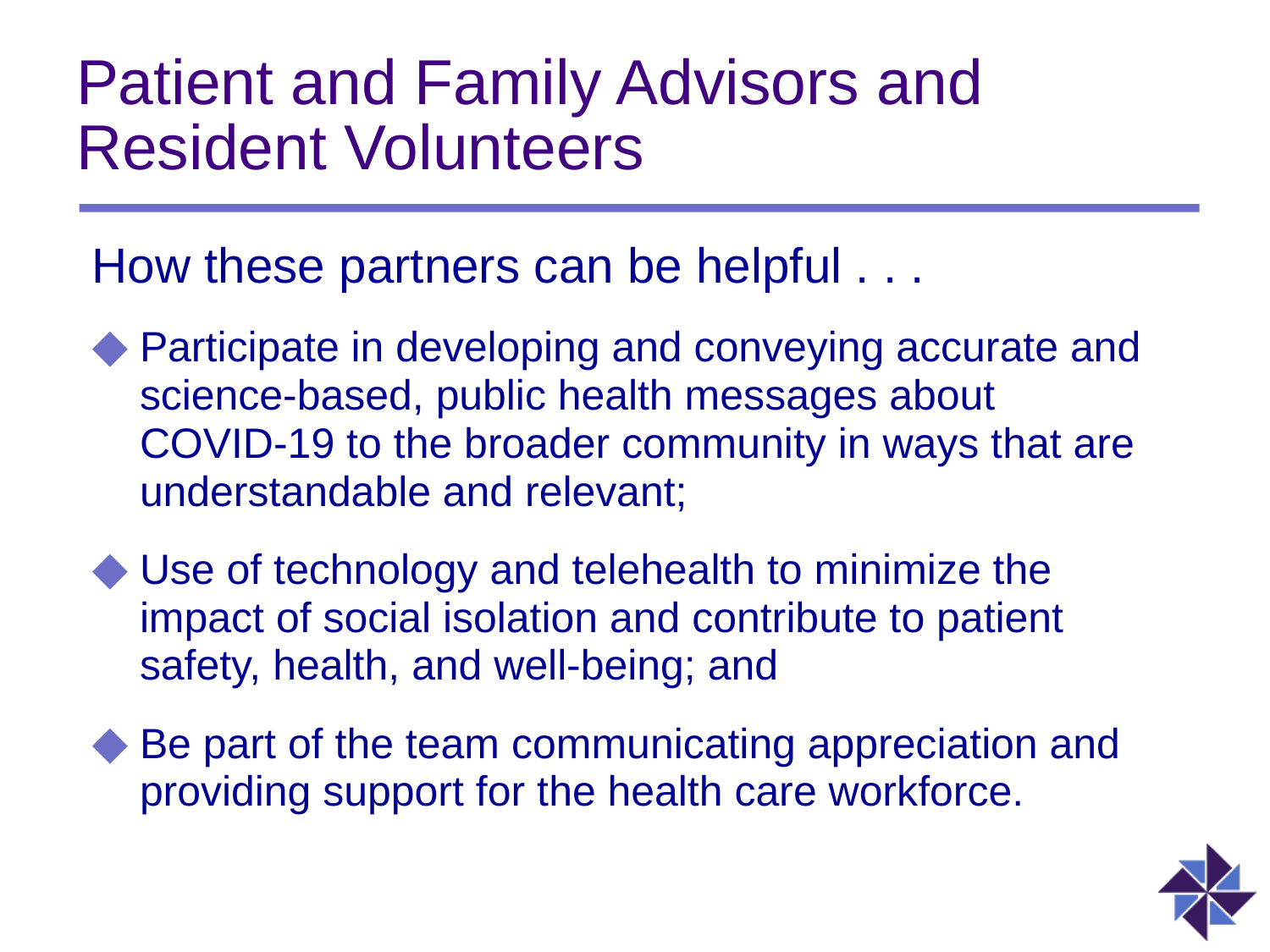

# Patient and Family Advisors and Resident Volunteers

How these partners can be helpful . . .
Participate in developing and conveying accurate and science-based, public health messages about COVID-19 to the broader community in ways that are understandable and relevant;
Use of technology and telehealth to minimize the impact of social isolation and contribute to patient safety, health, and well-being; and
Be part of the team communicating appreciation and providing support for the health care workforce.